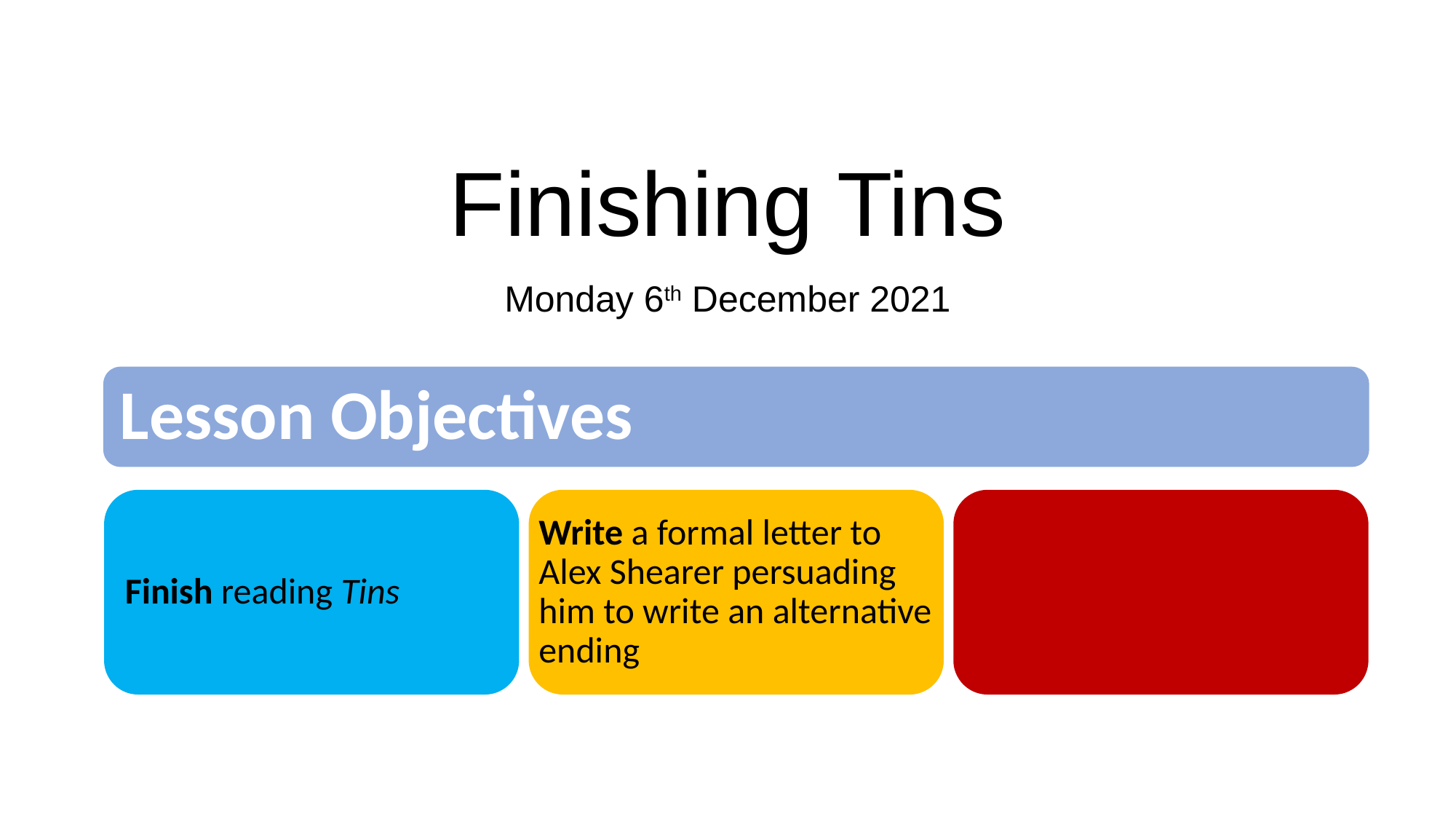

# Finishing Tins
Monday 6th December 2021
Lesson Objectives
Finish reading Tins
Write a formal letter to Alex Shearer persuading him to write an alternative ending